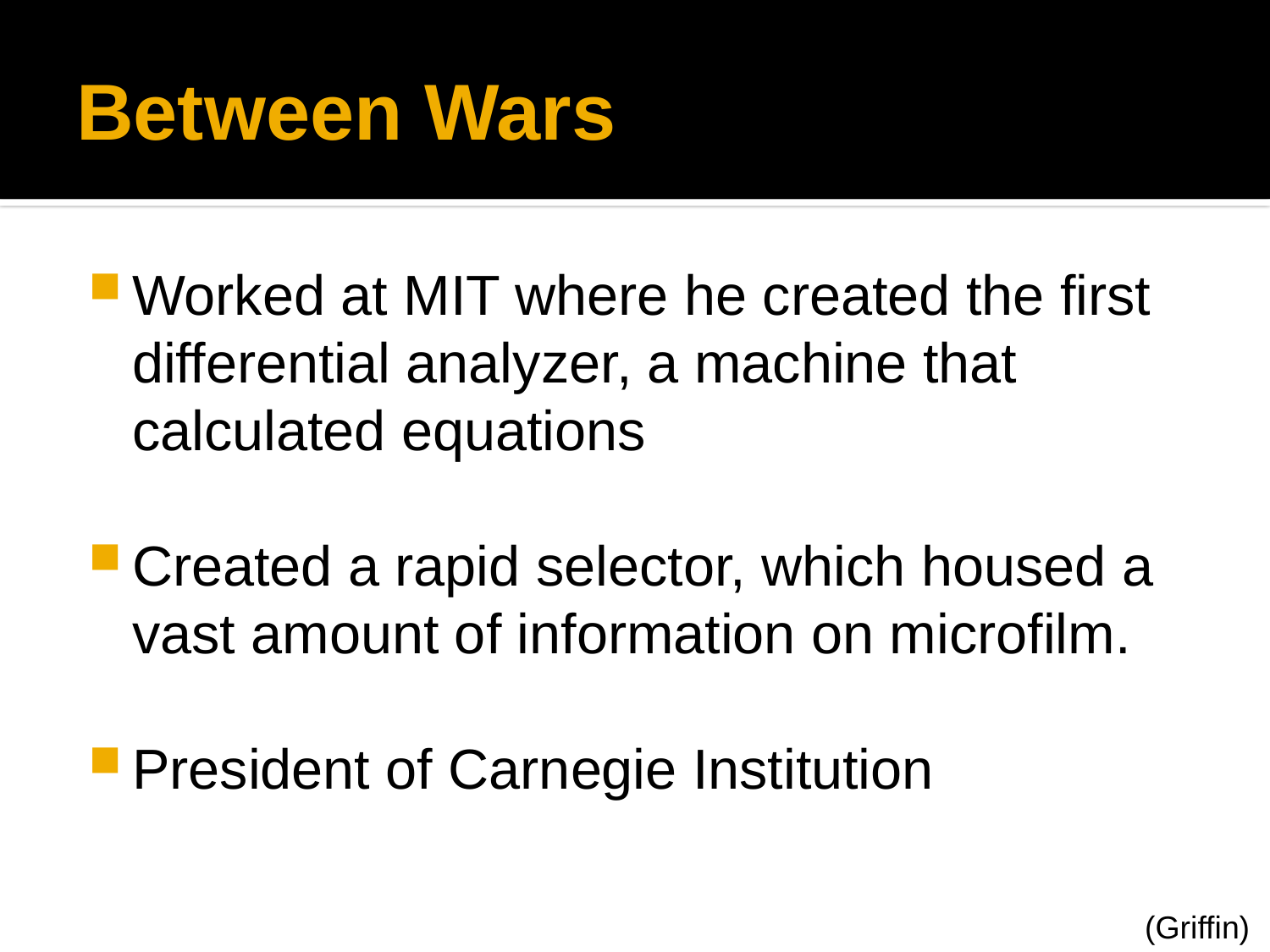

# Between Wars
Worked at MIT where he created the first differential analyzer, a machine that calculated equations

Created a rapid selector, which housed a vast amount of information on microfilm.

President of Carnegie Institution
(Griffin)